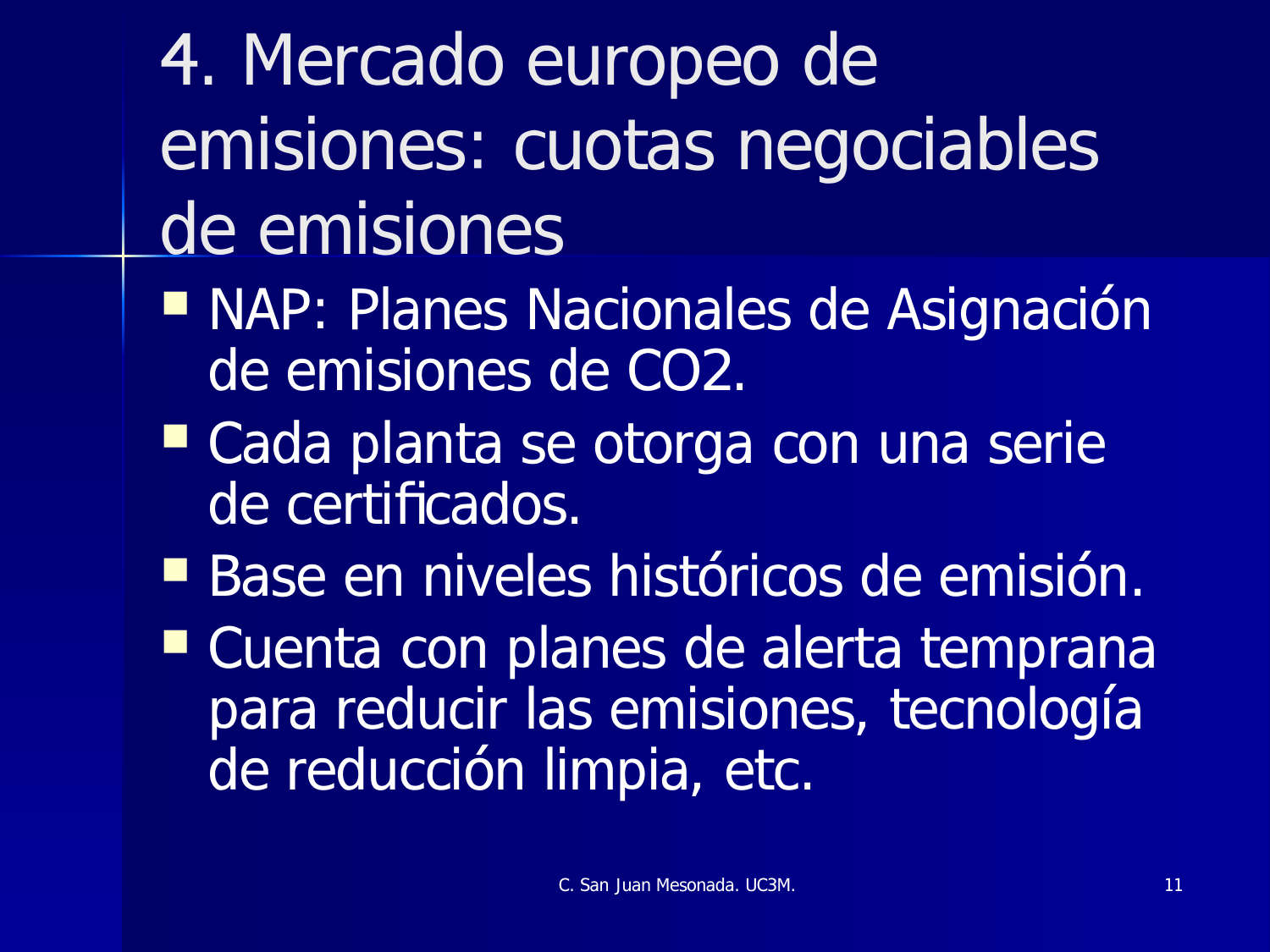

# 4. Mercado europeo de emisiones: cuotas negociables de emisiones
NAP: Planes Nacionales de Asignación de emisiones de CO2.
Cada planta se otorga con una serie de certificados.
Base en niveles históricos de emisión.
Cuenta con planes de alerta temprana para reducir las emisiones, tecnología de reducción limpia, etc.
C. San Juan Mesonada. UC3M.
11